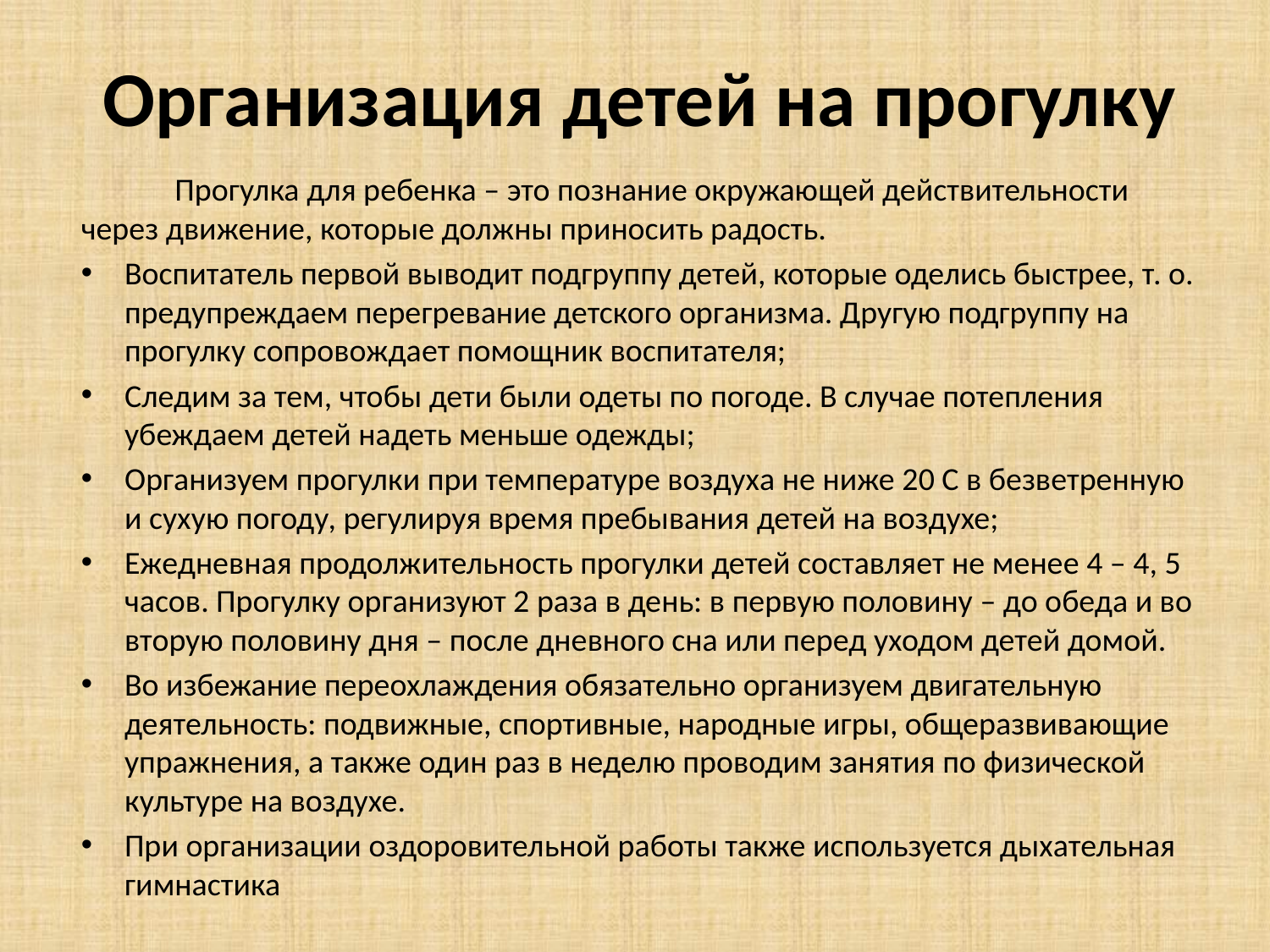

# Организация детей на прогулку
             Прогулка для ребенка – это познание окружающей действительности через движение, которые должны приносить радость.
Воспитатель первой выводит подгруппу детей, которые оделись быстрее, т. о. предупреждаем перегревание детского организма. Другую подгруппу на прогулку сопровождает помощник воспитателя;
Следим за тем, чтобы дети были одеты по погоде. В случае потепления убеждаем детей надеть меньше одежды;
Организуем прогулки при температуре воздуха не ниже 20 С в безветренную и сухую погоду, регулируя время пребывания детей на воздухе;
Ежедневная продолжительность прогулки детей составляет не менее 4 – 4, 5 часов. Прогулку организуют 2 раза в день: в первую половину – до обеда и во вторую половину дня – после дневного сна или перед уходом детей домой.
Во избежание переохлаждения обязательно организуем двигательную деятельность: подвижные, спортивные, народные игры, общеразвивающие упражнения, а также один раз в неделю проводим занятия по физической культуре на воздухе.
При организации оздоровительной работы также используется дыхательная гимнастика